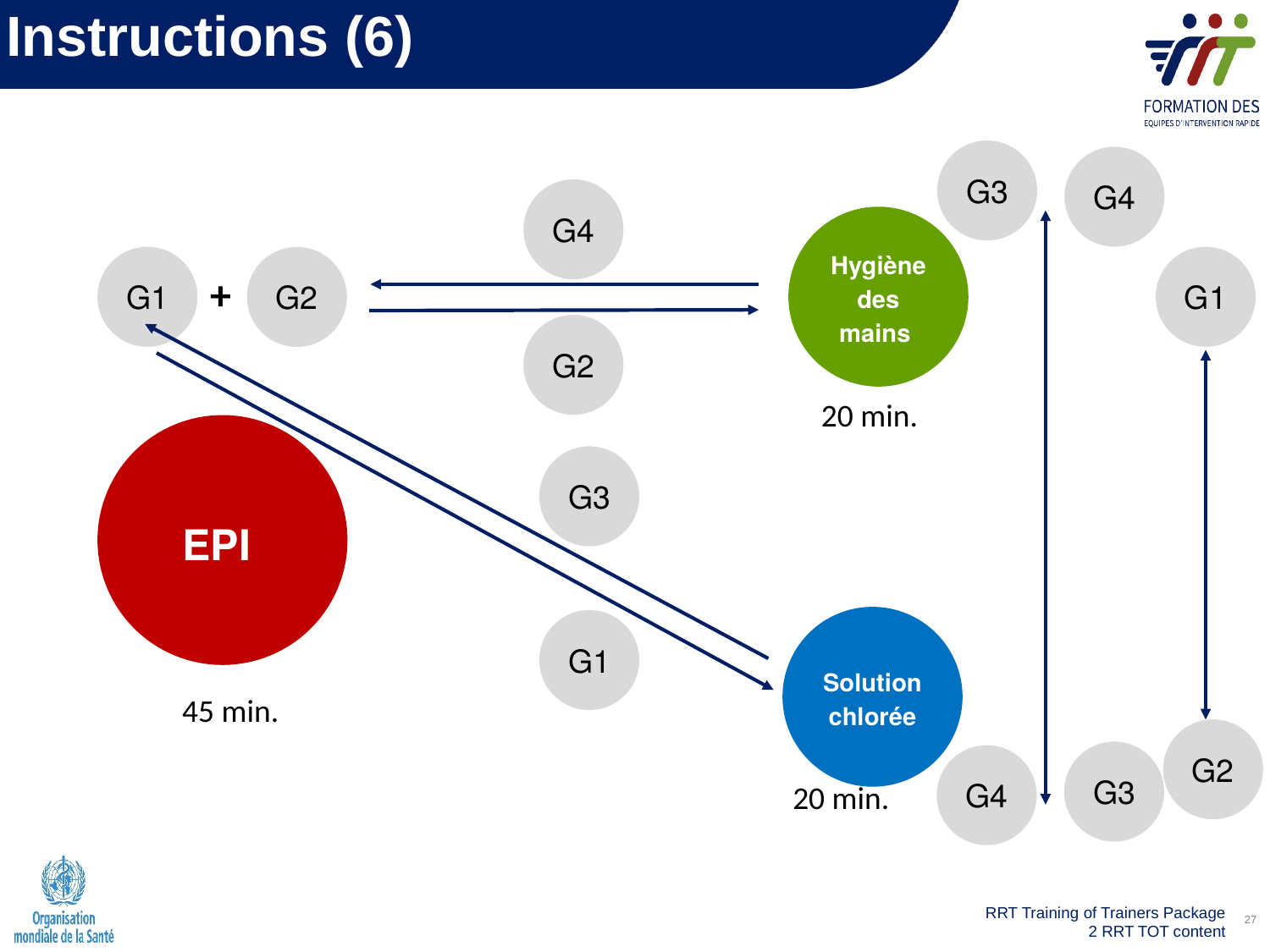

Instructions (6)
G3
G4
G4
Hygiène des mains
G1
G1
G2
+
G2
20 min.
EPI
G3
Solution chlorée
G1
45 min.
G2
G3
G4
20 min.